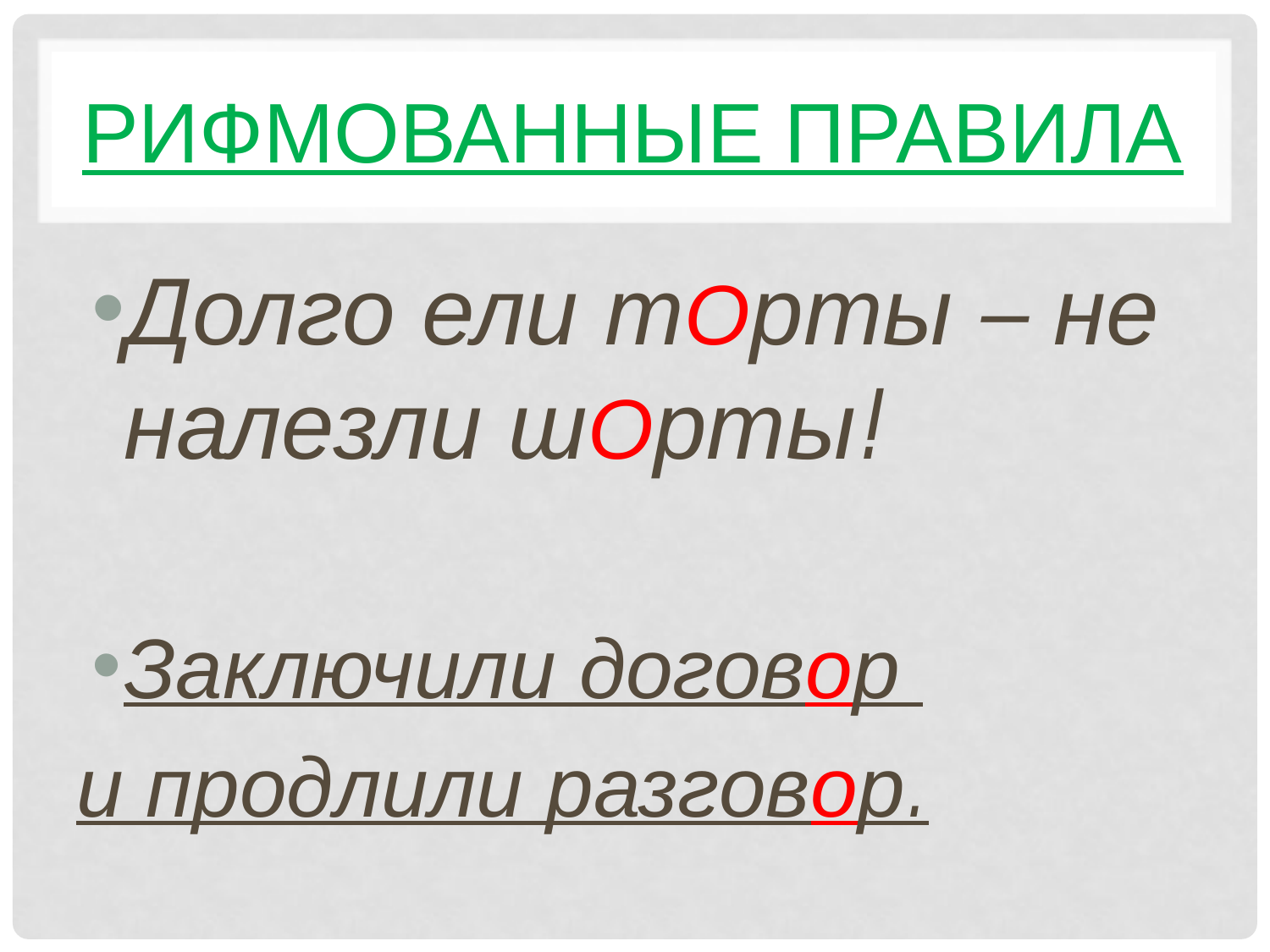

# Рифмованные правила
Долго ели тОрты – не налезли шОрты!

Заключили договор
и продлили разговор.